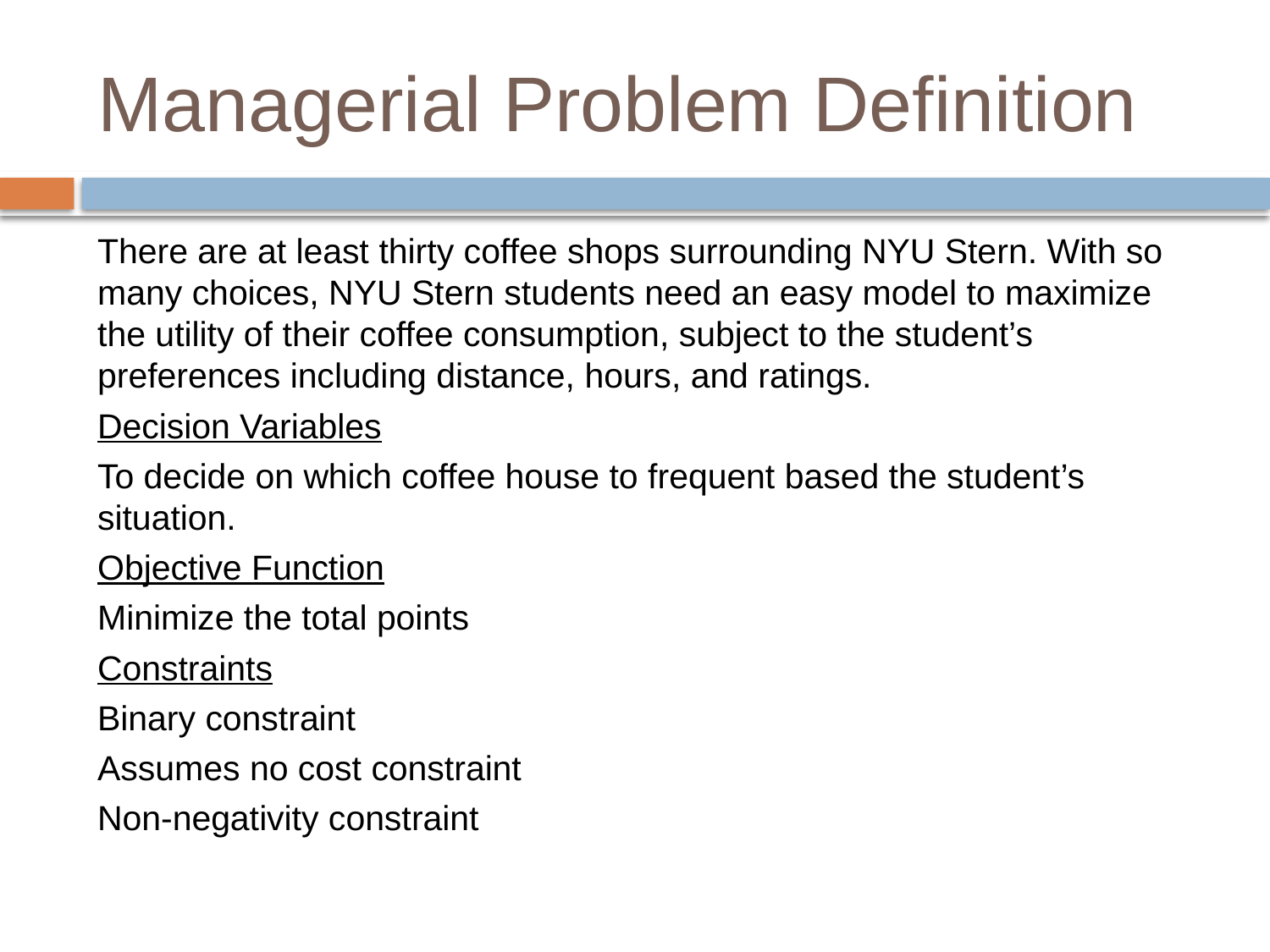

# Managerial Problem Definition
There are at least thirty coffee shops surrounding NYU Stern. With so many choices, NYU Stern students need an easy model to maximize the utility of their coffee consumption, subject to the student’s preferences including distance, hours, and ratings.
Decision Variables
To decide on which coffee house to frequent based the student’s situation.
Objective Function
Minimize the total points
Constraints
Binary constraint
Assumes no cost constraint
Non-negativity constraint